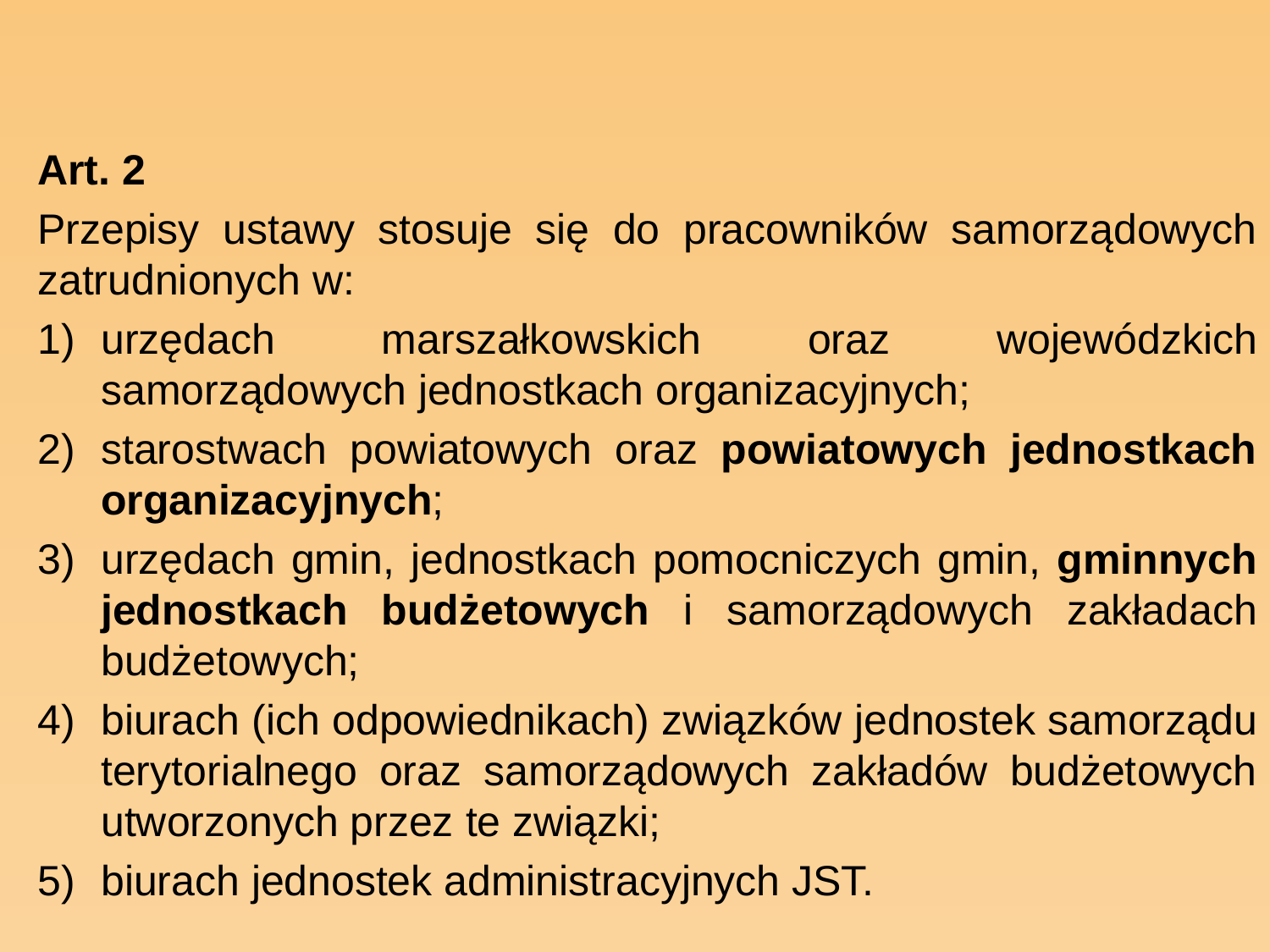

#
Art. 2
Przepisy ustawy stosuje się do pracowników samorządowych zatrudnionych w:
urzędach marszałkowskich oraz wojewódzkich samorządowych jednostkach organizacyjnych;
starostwach powiatowych oraz powiatowych jednostkach organizacyjnych;
urzędach gmin, jednostkach pomocniczych gmin, gminnych jednostkach budżetowych i samorządowych zakładach budżetowych;
biurach (ich odpowiednikach) związków jednostek samorządu terytorialnego oraz samorządowych zakładów budżetowych utworzonych przez te związki;
biurach jednostek administracyjnych JST.